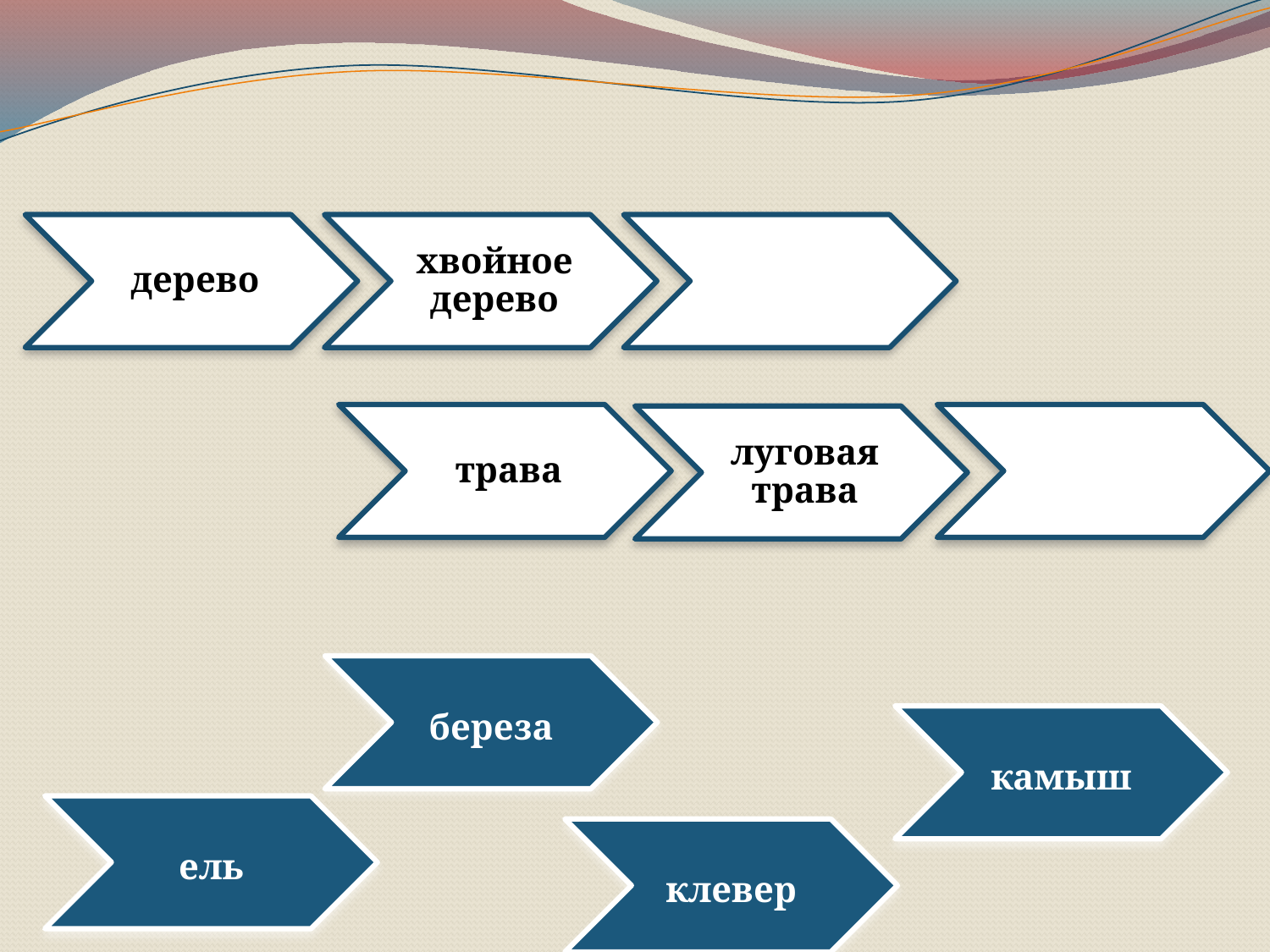

дерево
хвойное дерево

трава
луговая трава

береза

камыш

ель

клевер